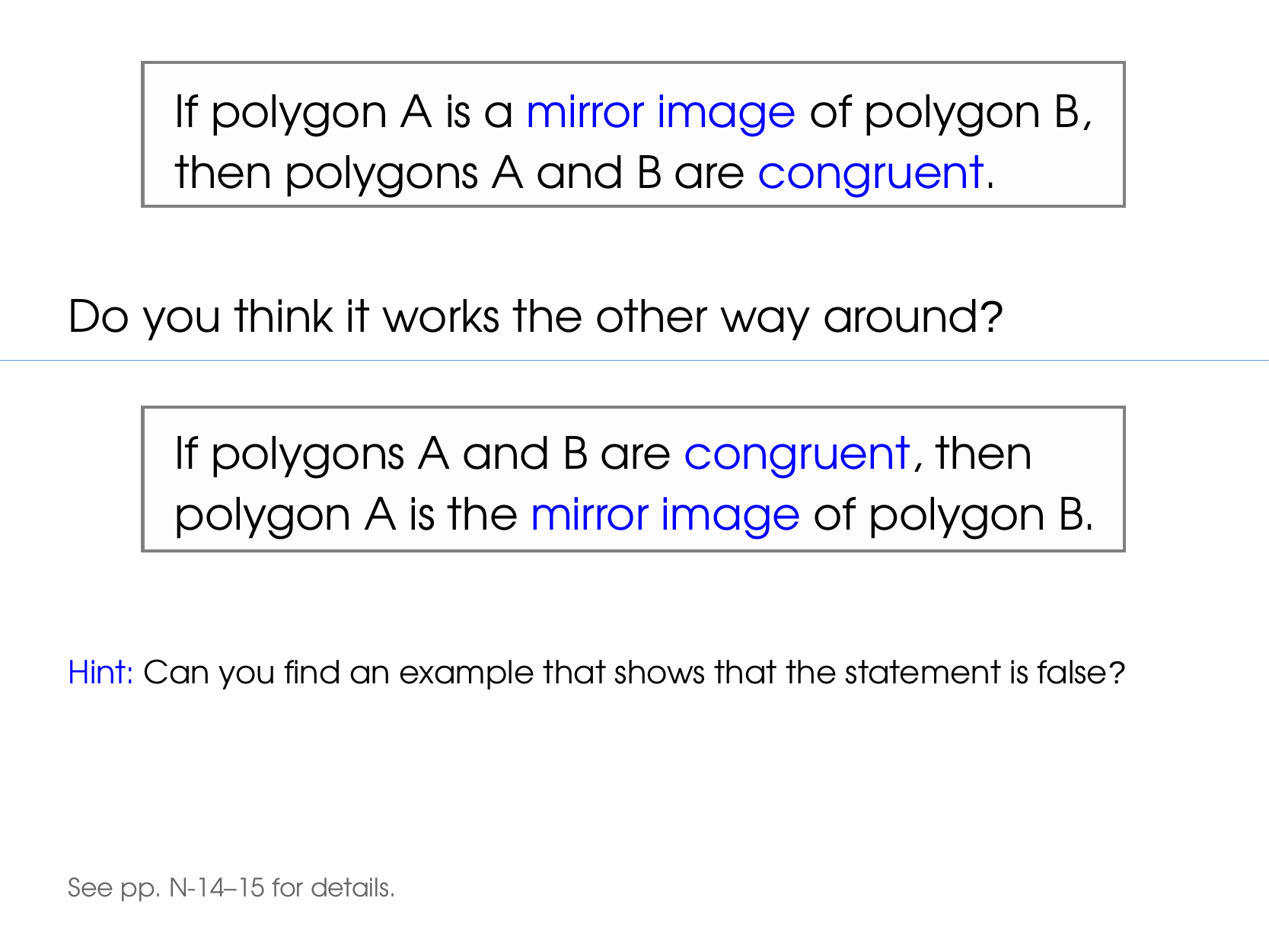

If polygon A is a mirror image of polygon B, then polygons A and B are congruent.
Do you think it works the other way around?

If polygons A and B are congruent, then polygon A is the mirror image of polygon B.
Hint: Can you find an example that shows that the statement is false?
See pp. N-14–15 for details.